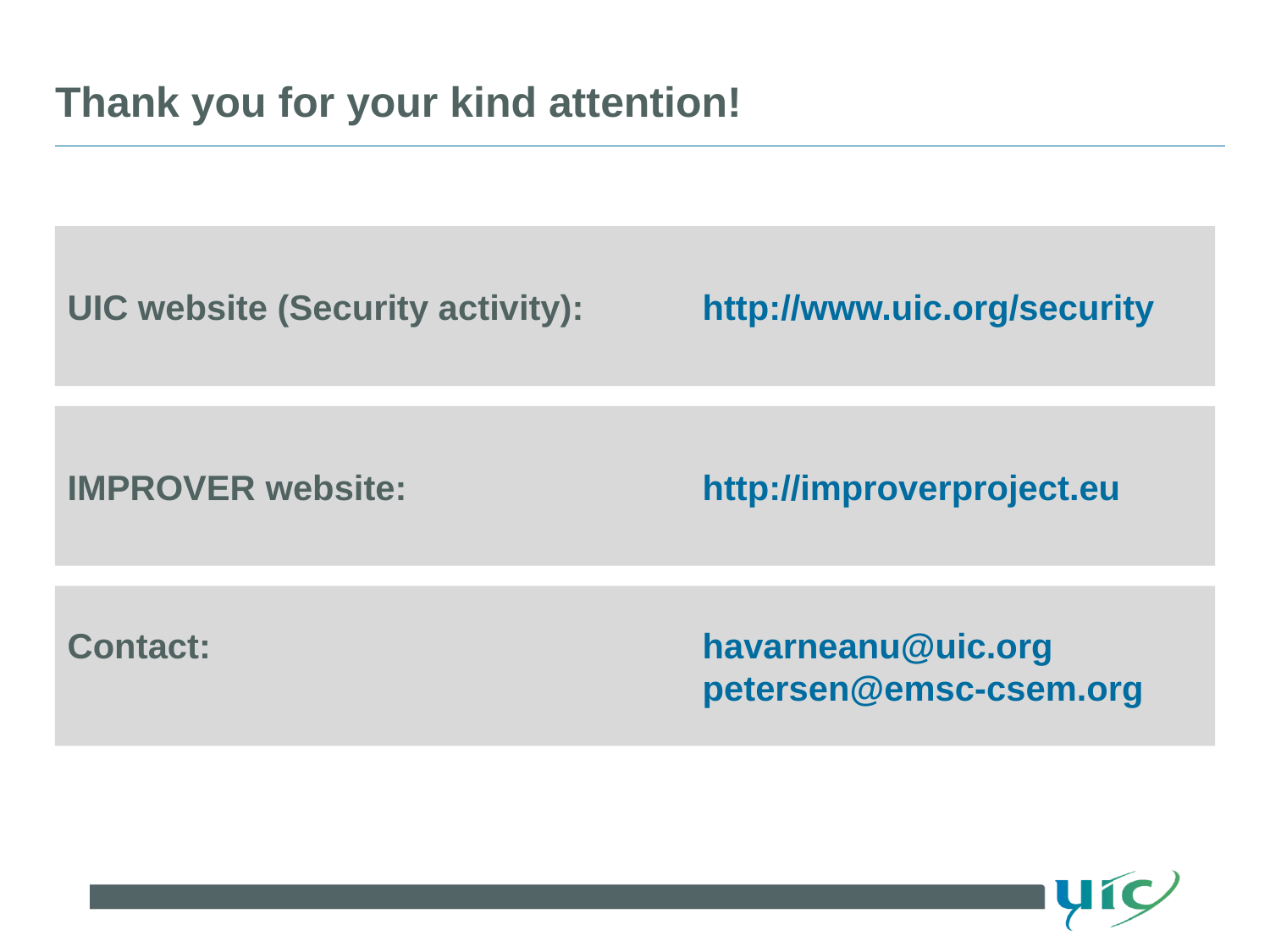

# Thank you for your kind attention!
UIC website (Security activity): 	http://www.uic.org/security

IMPROVER website: 			http://improverproject.eu

Contact:				havarneanu@uic.org
					petersen@emsc-csem.org